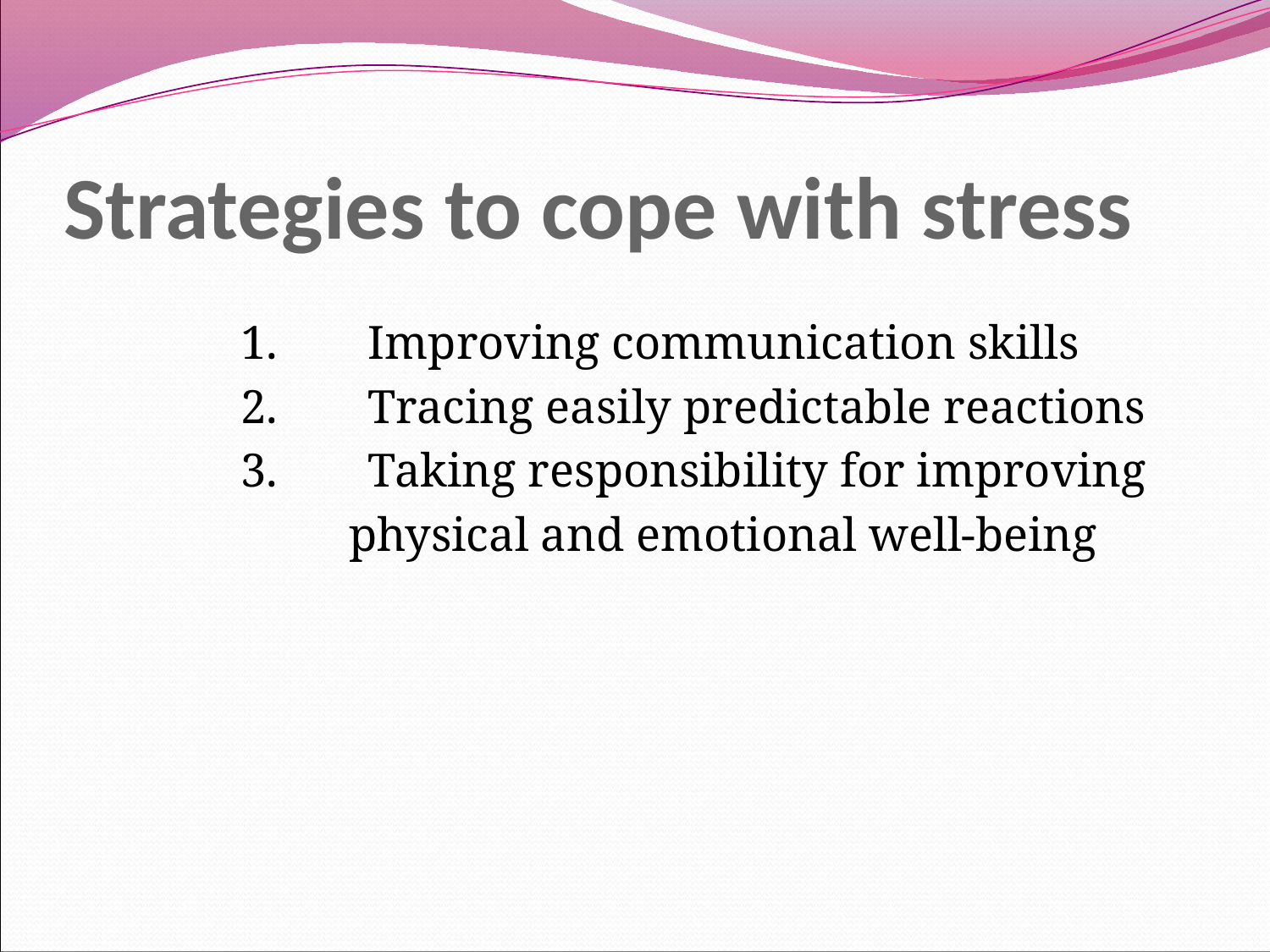

# Strategies to cope with stress
		1. 	Improving communication skills
		2. 	Tracing easily predictable reactions
		3.	Taking responsibility for improving
                       physical and emotional well-being